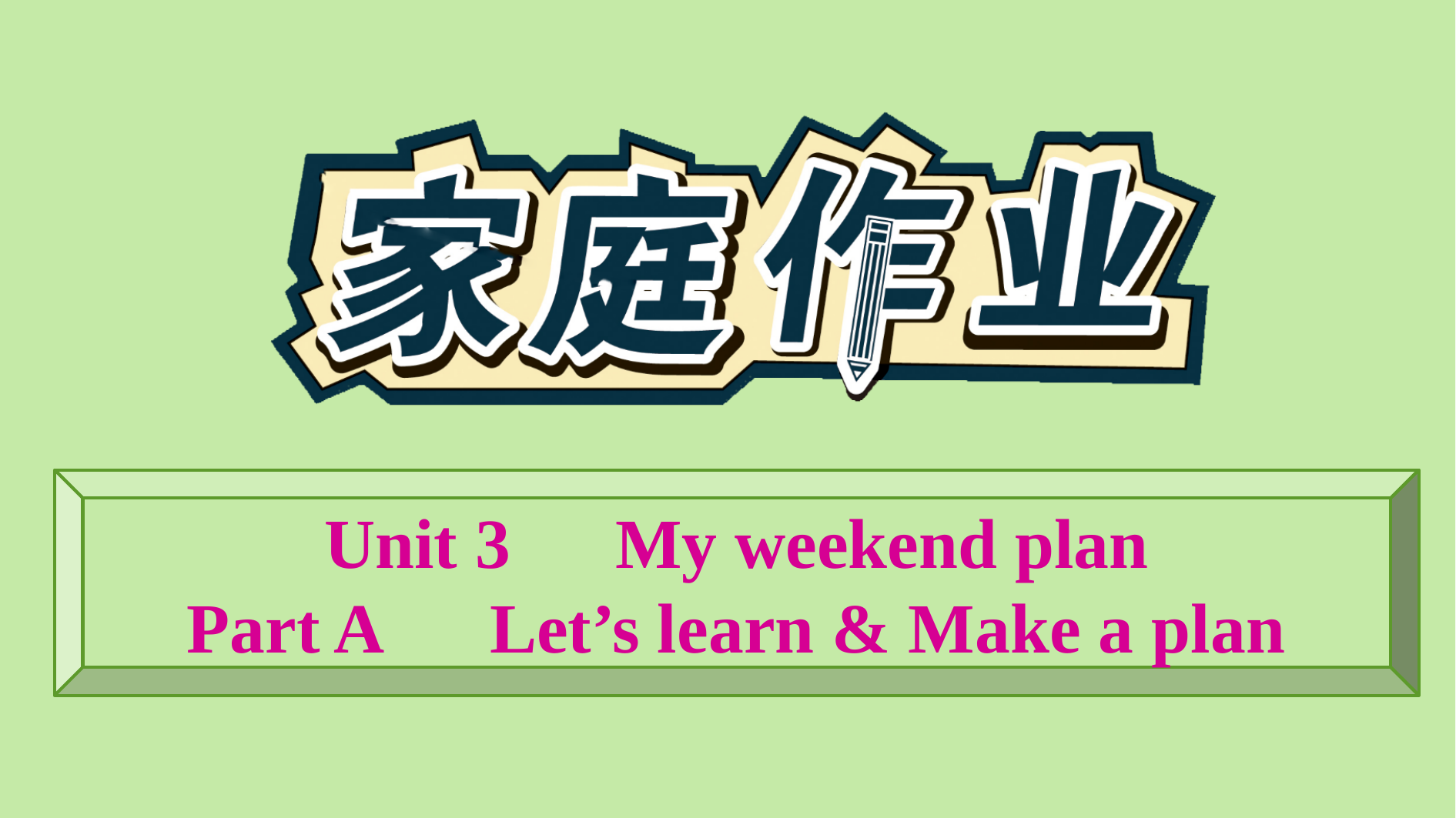

Unit 3　My weekend plan
Part A　Let’s learn & Make a plan